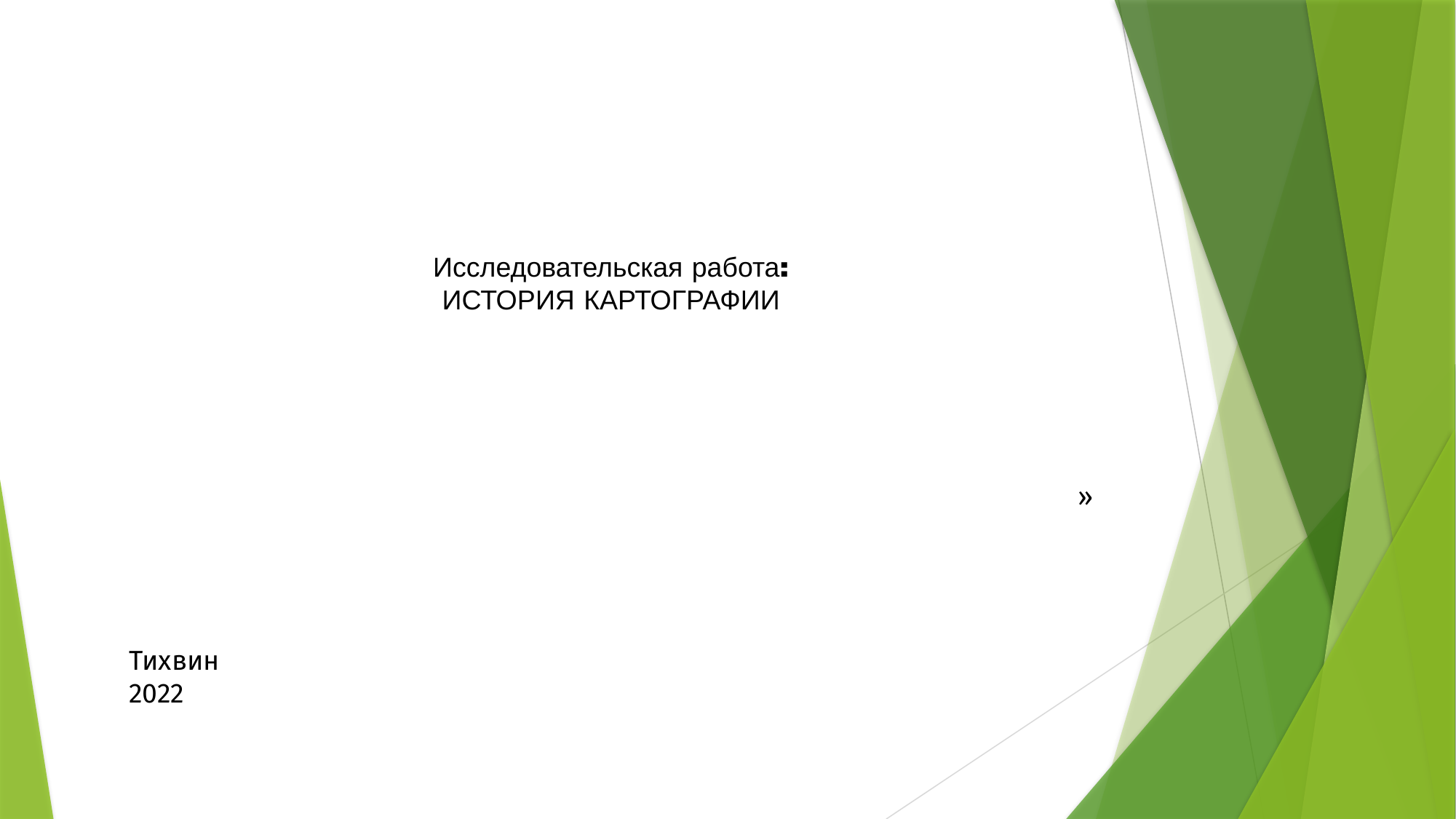

Исследовательская работа:
ИСТОРИЯ КАРТОГРАФИИ

»

Тихвин
2022